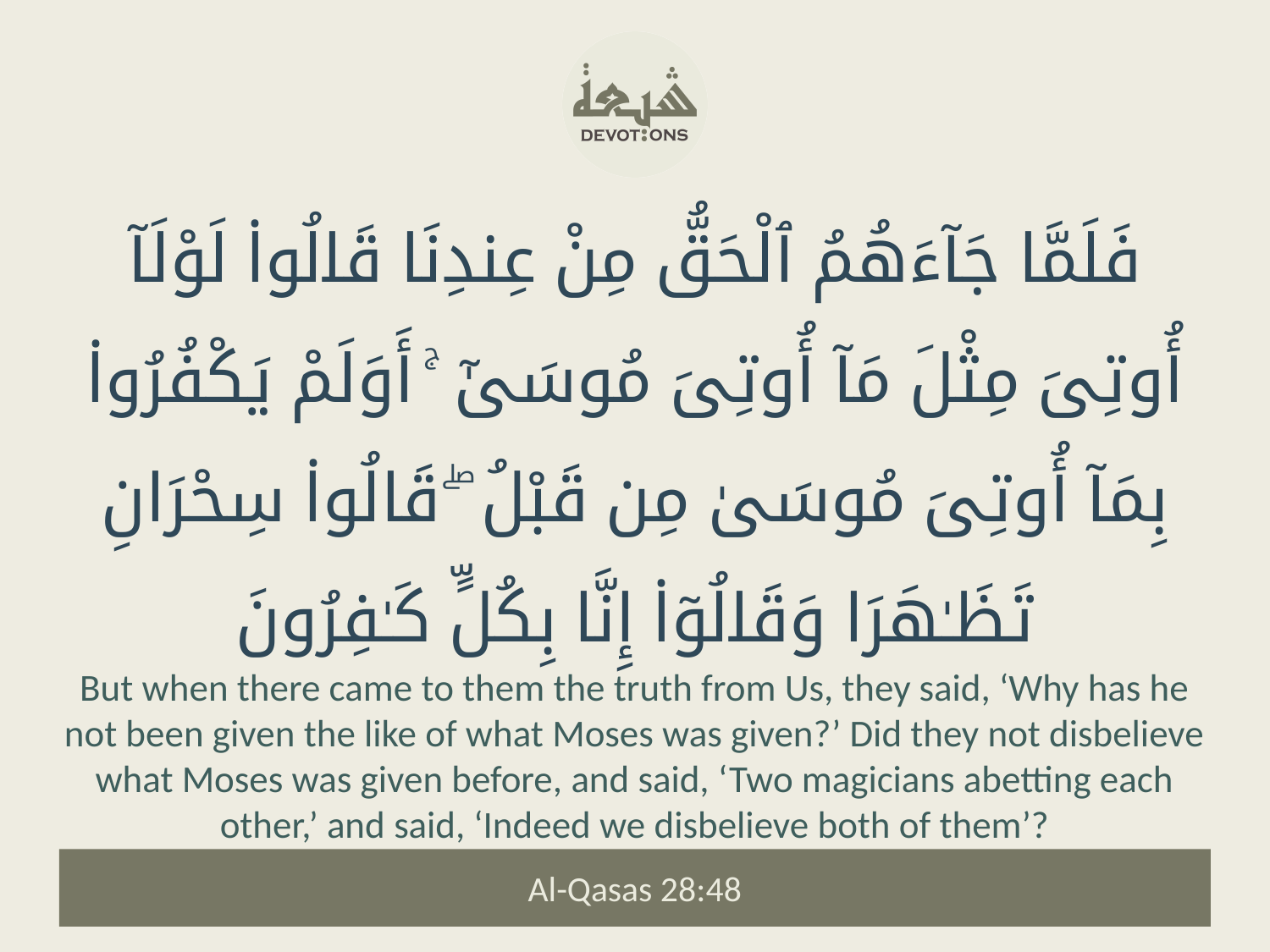

فَلَمَّا جَآءَهُمُ ٱلْحَقُّ مِنْ عِندِنَا قَالُوا۟ لَوْلَآ أُوتِىَ مِثْلَ مَآ أُوتِىَ مُوسَىٰٓ ۚ أَوَلَمْ يَكْفُرُوا۟ بِمَآ أُوتِىَ مُوسَىٰ مِن قَبْلُ ۖ قَالُوا۟ سِحْرَانِ تَظَـٰهَرَا وَقَالُوٓا۟ إِنَّا بِكُلٍّ كَـٰفِرُونَ
But when there came to them the truth from Us, they said, ‘Why has he not been given the like of what Moses was given?’ Did they not disbelieve what Moses was given before, and said, ‘Two magicians abetting each other,’ and said, ‘Indeed we disbelieve both of them’?
Al-Qasas 28:48